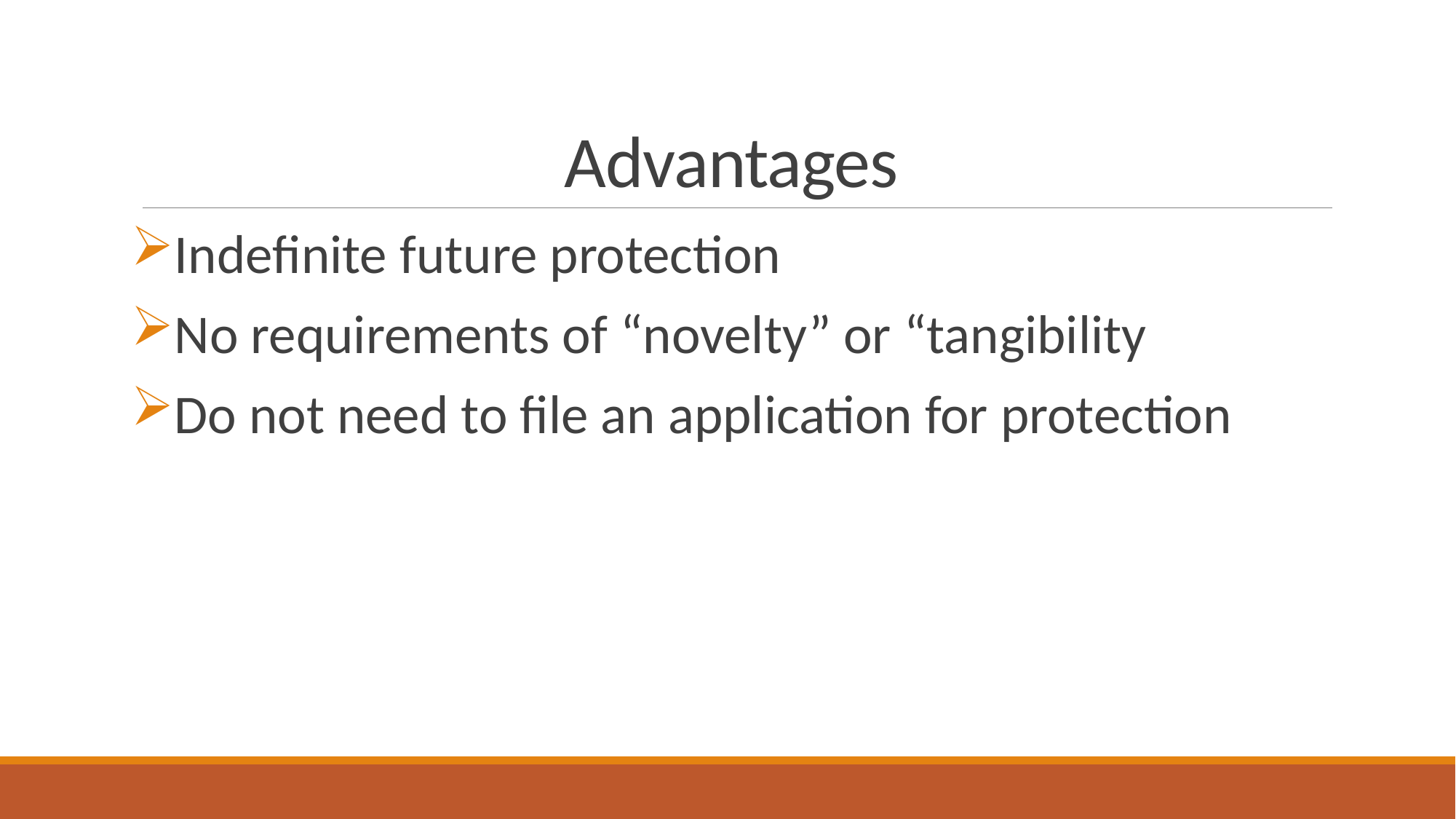

# Advantages
Indefinite future protection
No requirements of “novelty” or “tangibility
Do not need to file an application for protection